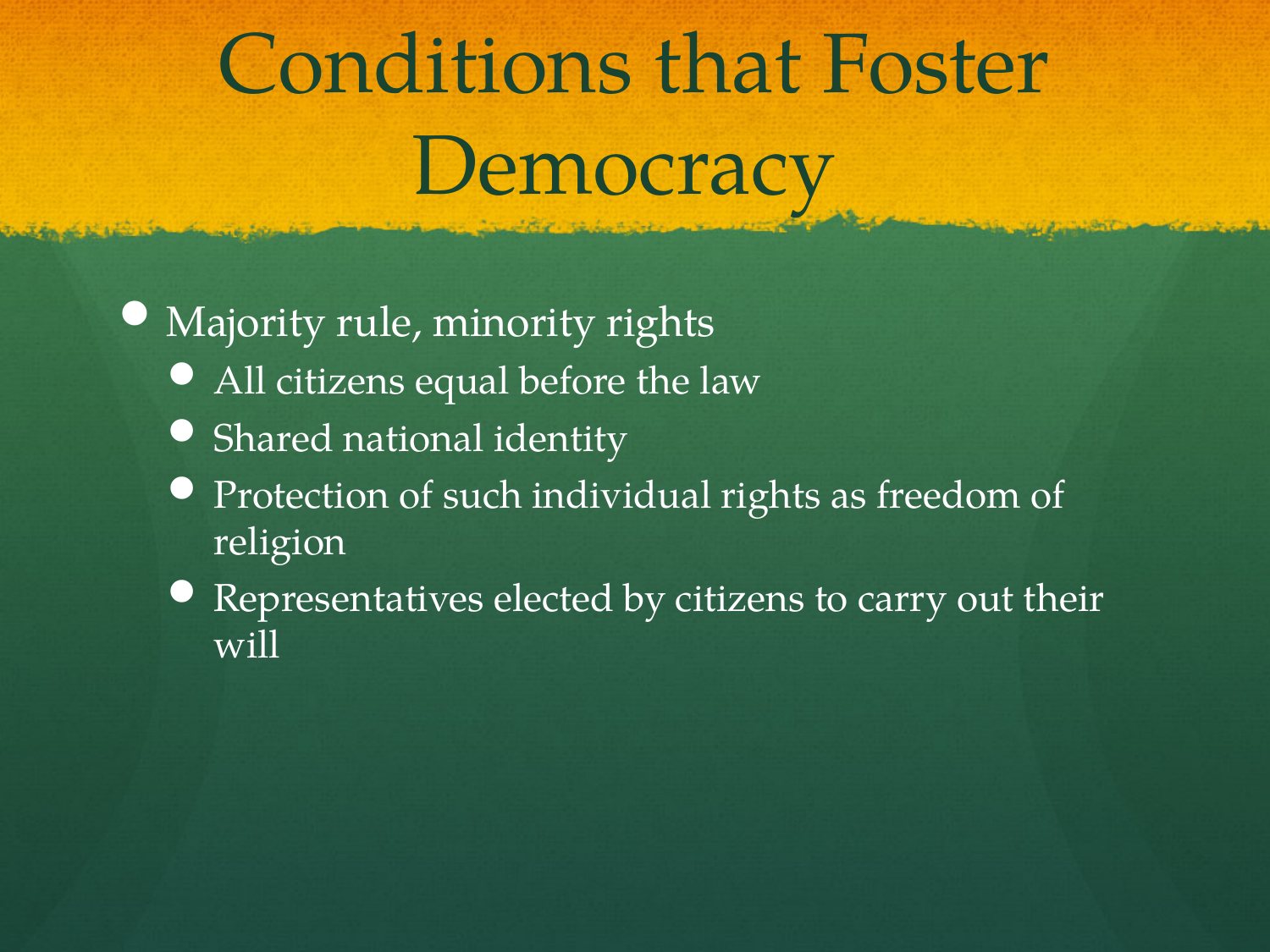

# Conditions that Foster Democracy
Majority rule, minority rights
All citizens equal before the law
Shared national identity
Protection of such individual rights as freedom of religion
Representatives elected by citizens to carry out their will